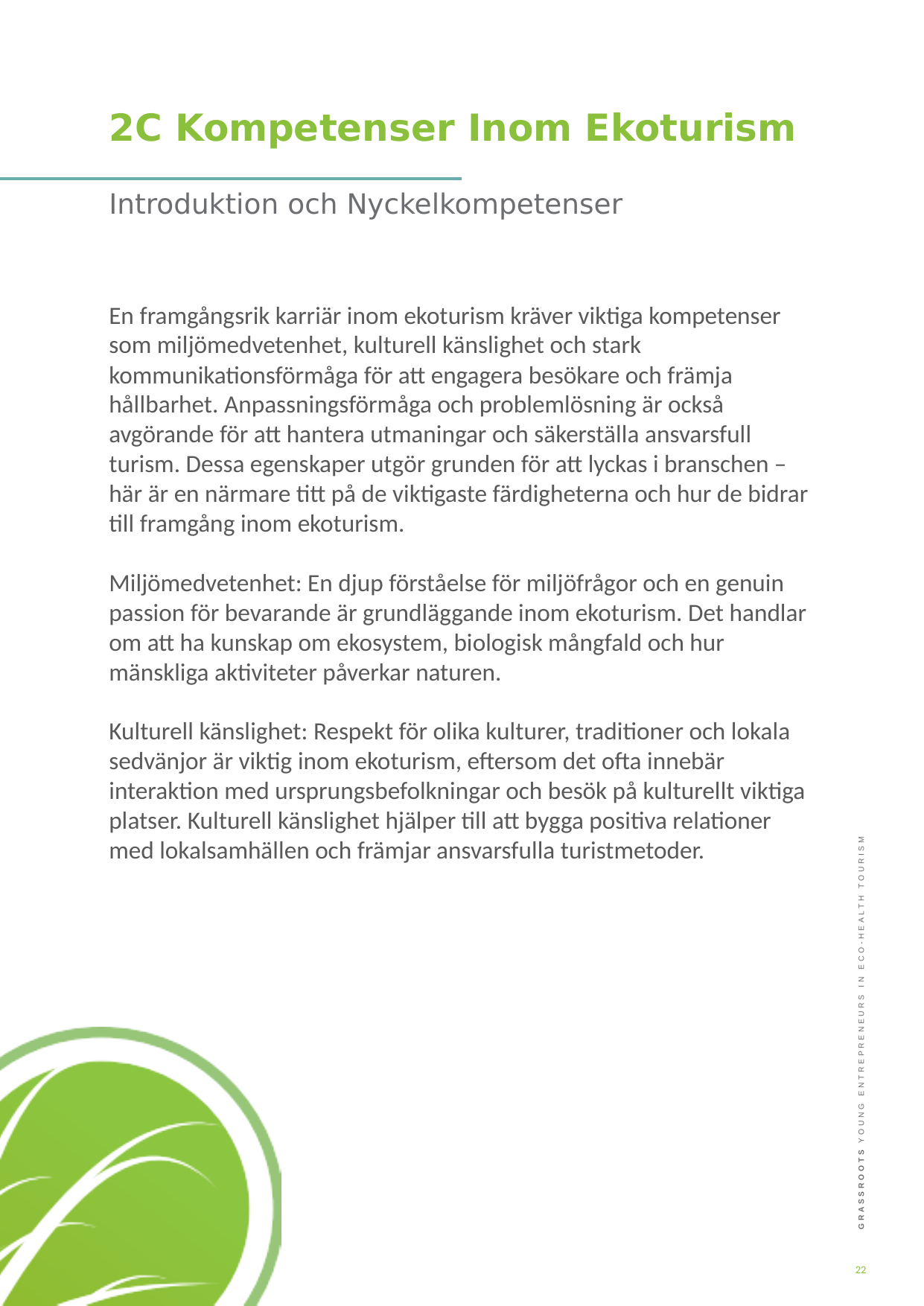

2C Kompetenser Inom Ekoturism
Introduktion och Nyckelkompetenser
En framgångsrik karriär inom ekoturism kräver viktiga kompetenser som miljömedvetenhet, kulturell känslighet och stark kommunikationsförmåga för att engagera besökare och främja hållbarhet. Anpassningsförmåga och problemlösning är också avgörande för att hantera utmaningar och säkerställa ansvarsfull turism. Dessa egenskaper utgör grunden för att lyckas i branschen – här är en närmare titt på de viktigaste färdigheterna och hur de bidrar till framgång inom ekoturism.

Miljömedvetenhet: En djup förståelse för miljöfrågor och en genuin passion för bevarande är grundläggande inom ekoturism. Det handlar om att ha kunskap om ekosystem, biologisk mångfald och hur mänskliga aktiviteter påverkar naturen.

Kulturell känslighet: Respekt för olika kulturer, traditioner och lokala sedvänjor är viktig inom ekoturism, eftersom det ofta innebär interaktion med ursprungsbefolkningar och besök på kulturellt viktiga platser. Kulturell känslighet hjälper till att bygga positiva relationer med lokalsamhällen och främjar ansvarsfulla turistmetoder.
22